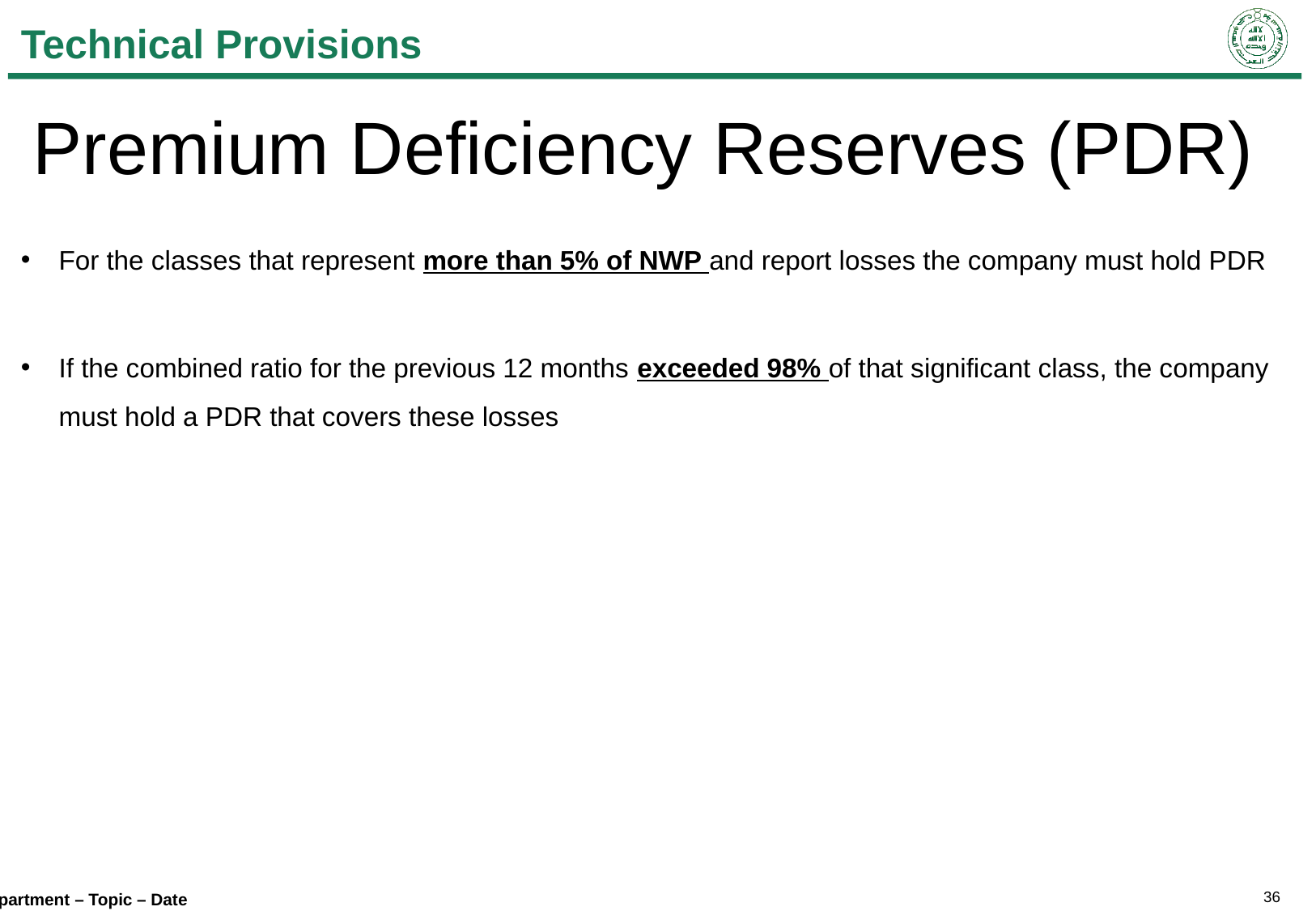

# Technical Provisions
Premium Deficiency Reserves (PDR)
For the classes that represent more than 5% of NWP and report losses the company must hold PDR

If the combined ratio for the previous 12 months exceeded 98% of that significant class, the company must hold a PDR that covers these losses